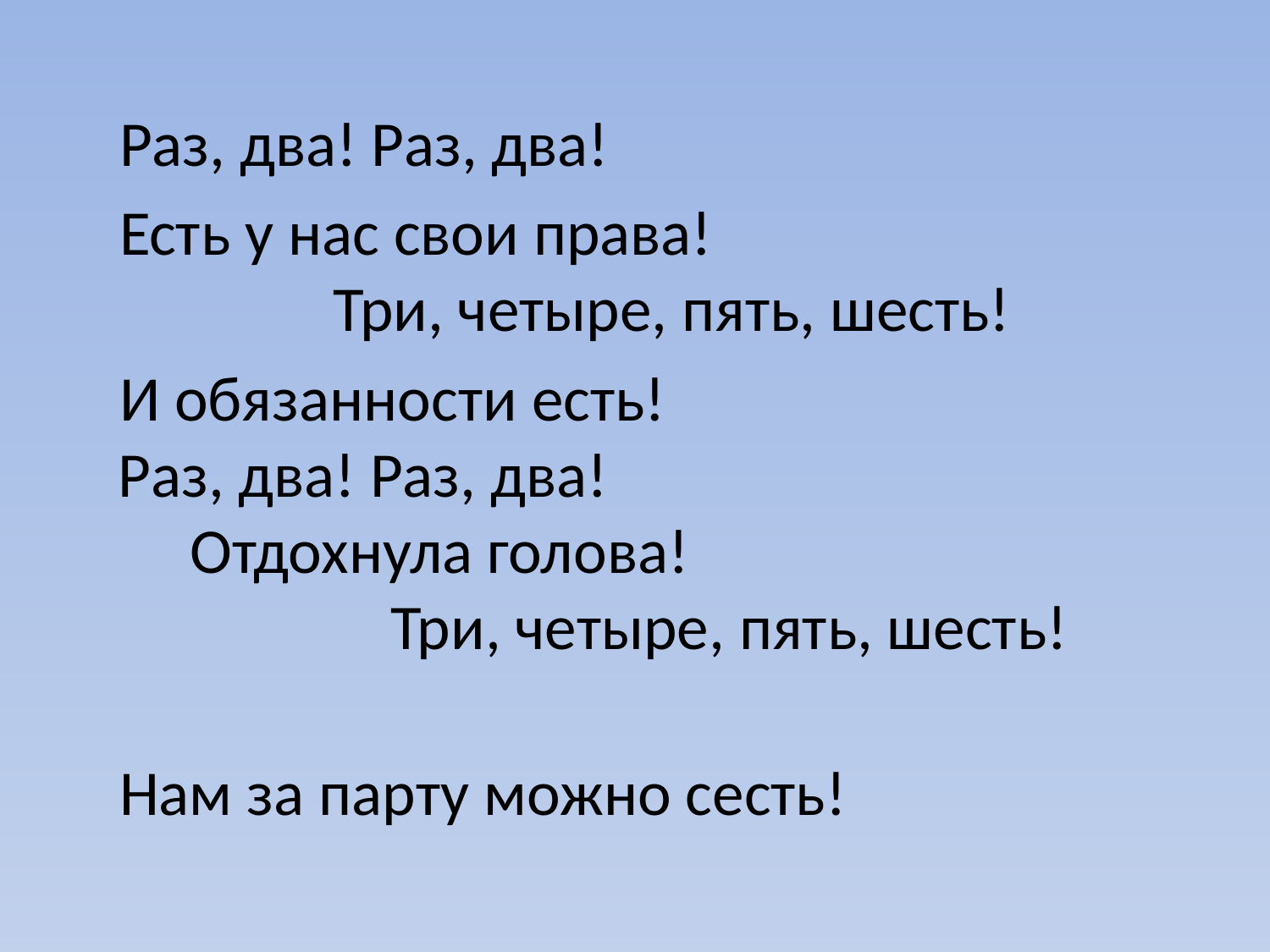

Раз, два! Раз, два!
   Есть у нас свои права!                                                 Три, четыре, пять, шесть!
   И обязанности есть!                                     Раз, два! Раз, два!                                              Отдохнула голова!                                                       Три, четыре, пять, шесть!
   Нам за парту можно сесть!